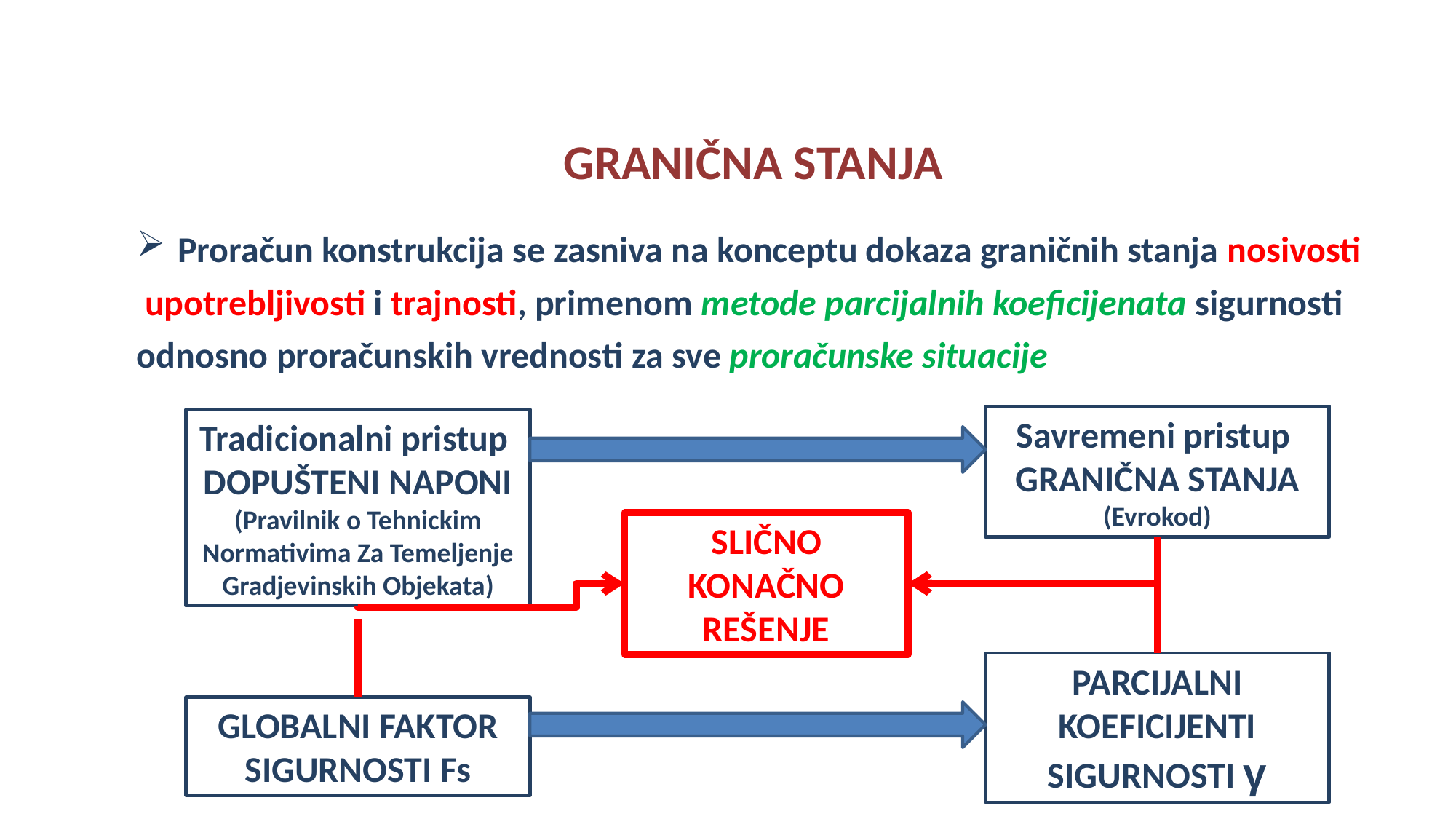

GRANIČNA STANJA
Proračun konstrukcija se zasniva na konceptu dokaza graničnih stanja nosivosti
 upotrebljivosti i trajnosti, primenom metode parcijalnih koeficijenata sigurnosti
odnosno proračunskih vrednosti za sve proračunske situacije
Savremeni pristup
GRANIČNA STANJA
(Evrokod)
Tradicionalni pristup
DOPUŠTENI NAPONI
(Pravilnik o Tehnickim Normativima Za Temeljenje Gradjevinskih Objekata)

SLIČNO KONAČNO REŠENJE
PARCIJALNI KOEFICIJENTI SIGURNOSTI γ
GLOBALNI FAKTOR SIGURNOSTI Fs